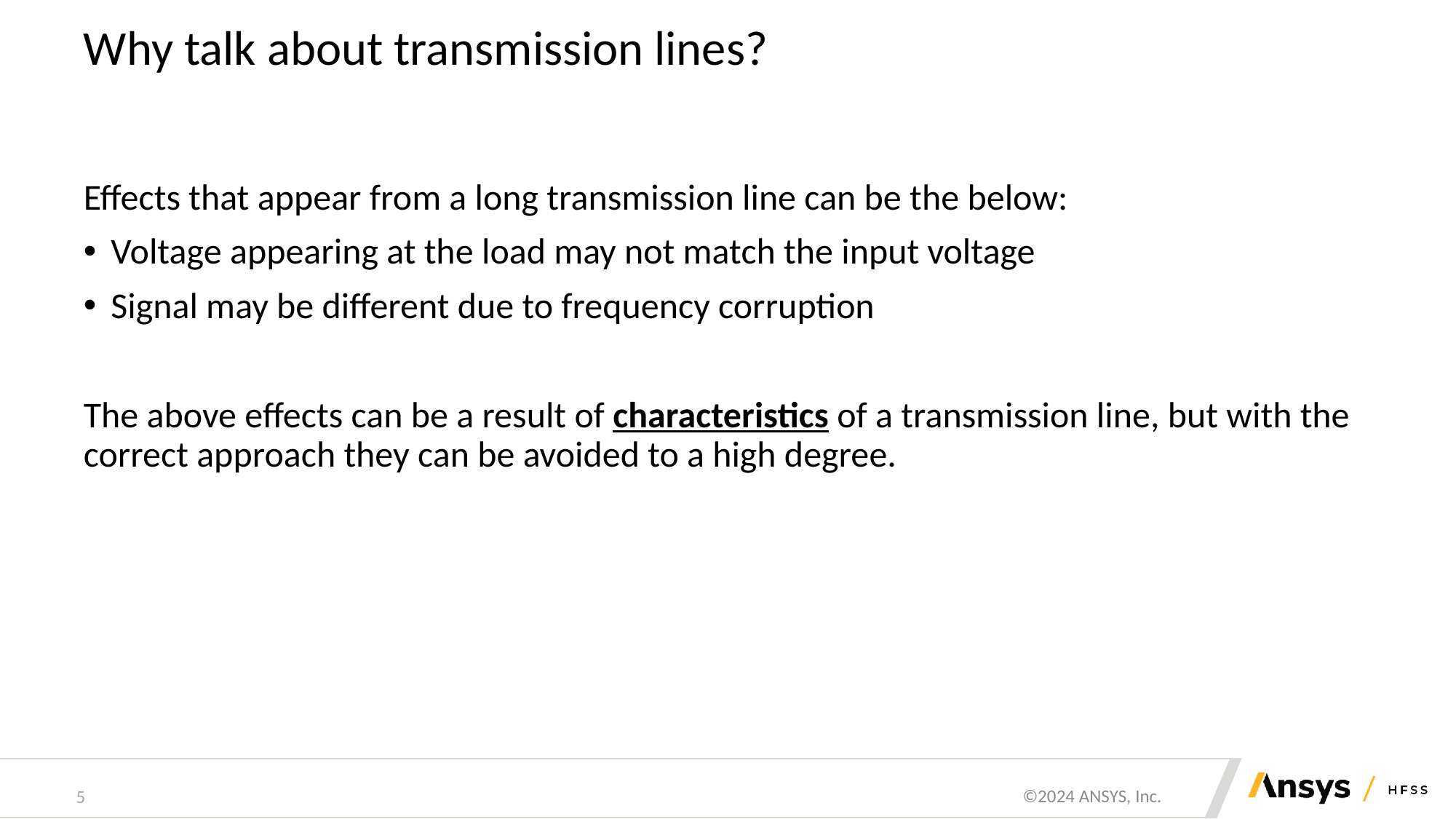

# Why talk about transmission lines?
Effects that appear from a long transmission line can be the below:
Voltage appearing at the load may not match the input voltage
Signal may be different due to frequency corruption

The above effects can be a result of characteristics of a transmission line, but with the correct approach they can be avoided to a high degree.

5